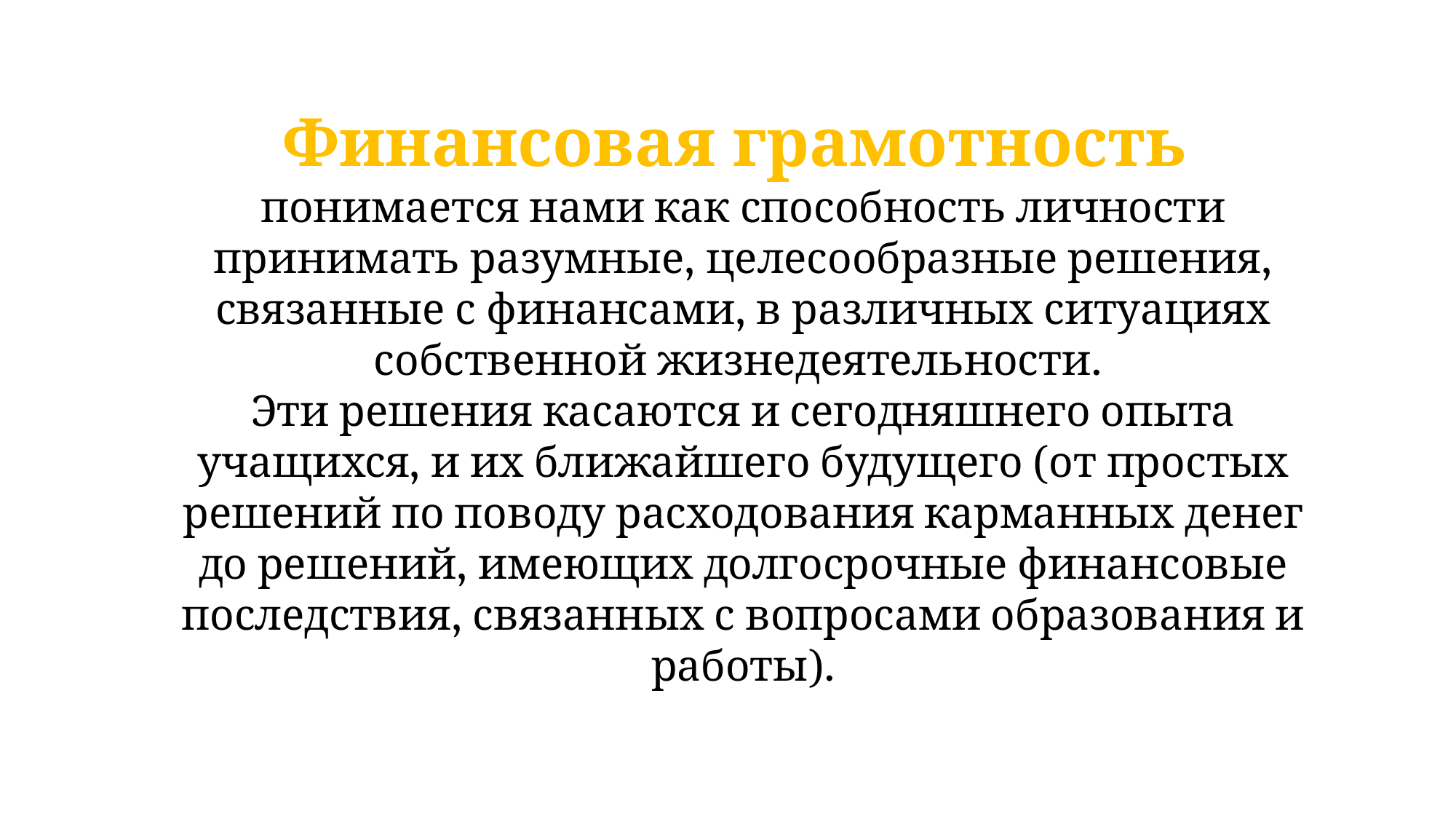

Финансовая грамотность
понимается нами как способность личности принимать разумные, целесообразные решения, связанные с финансами, в различных ситуациях собственной жизнедеятельности.
Эти решения касаются и сегодняшнего опыта учащихся, и их ближайшего будущего (от простых решений по поводу расходования карманных денег до решений, имеющих долгосрочные финансовые последствия, связанных с вопросами образования и работы).